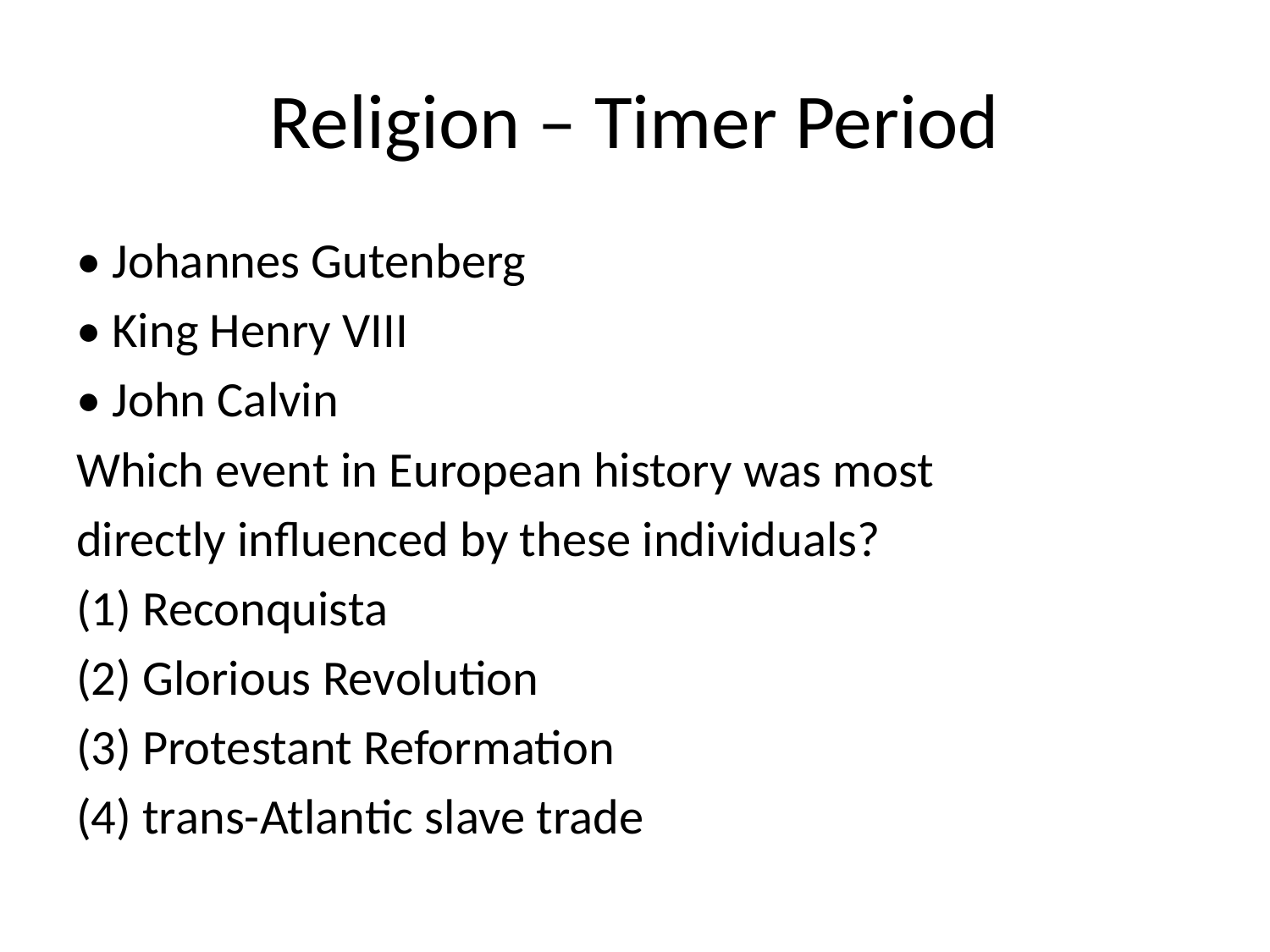

# Religion – Timer Period
• Johannes Gutenberg
• King Henry VIII
• John Calvin
Which event in European history was most
directly influenced by these individuals?
(1) Reconquista
(2) Glorious Revolution
(3) Protestant Reformation
(4) trans-Atlantic slave trade